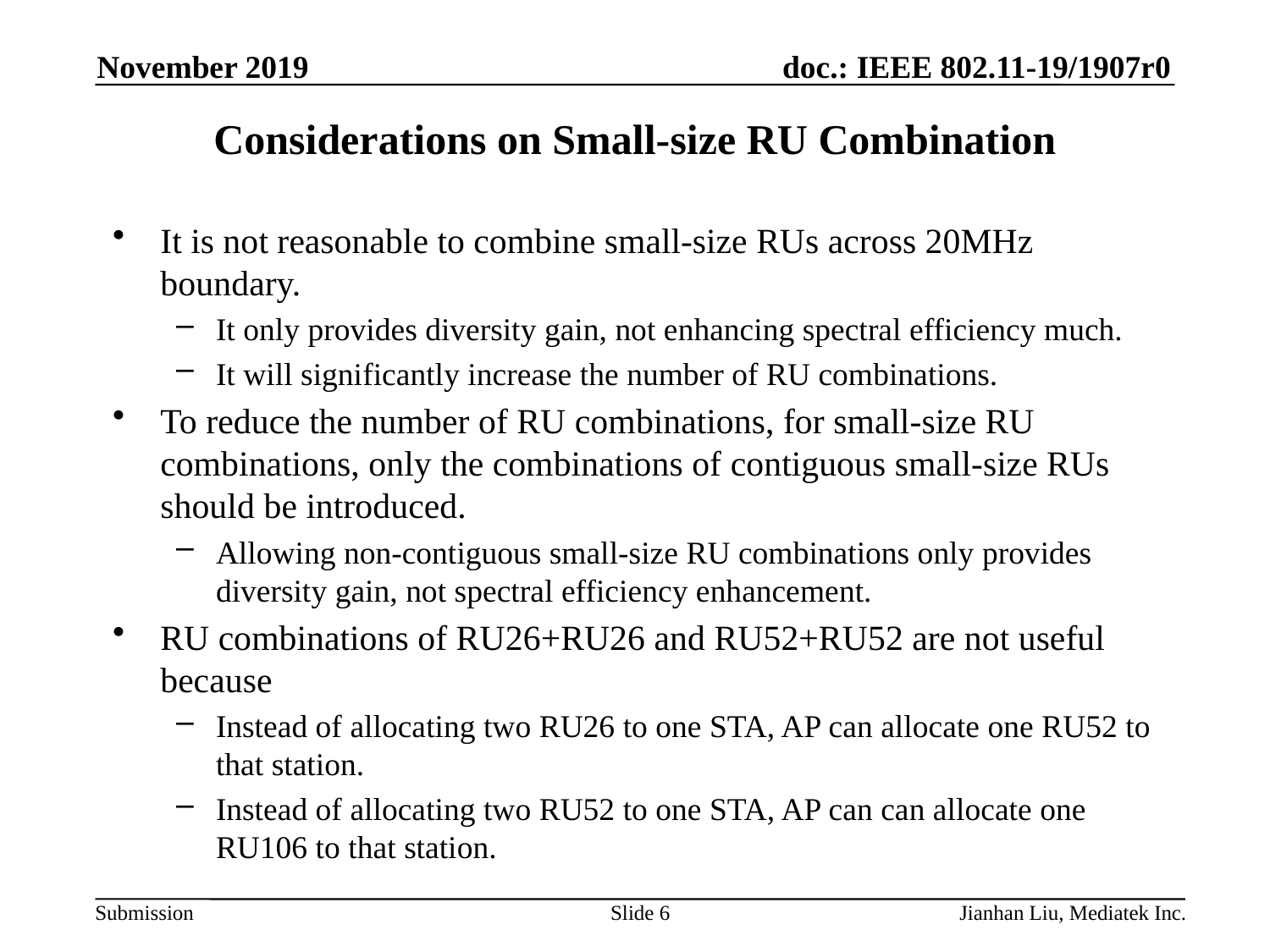

November 2019
# Considerations on Small-size RU Combination
It is not reasonable to combine small-size RUs across 20MHz boundary.
It only provides diversity gain, not enhancing spectral efficiency much.
It will significantly increase the number of RU combinations.
To reduce the number of RU combinations, for small-size RU combinations, only the combinations of contiguous small-size RUs should be introduced.
Allowing non-contiguous small-size RU combinations only provides diversity gain, not spectral efficiency enhancement.
RU combinations of RU26+RU26 and RU52+RU52 are not useful because
Instead of allocating two RU26 to one STA, AP can allocate one RU52 to that station.
Instead of allocating two RU52 to one STA, AP can can allocate one RU106 to that station.

Slide 6
Jianhan Liu, Mediatek Inc.